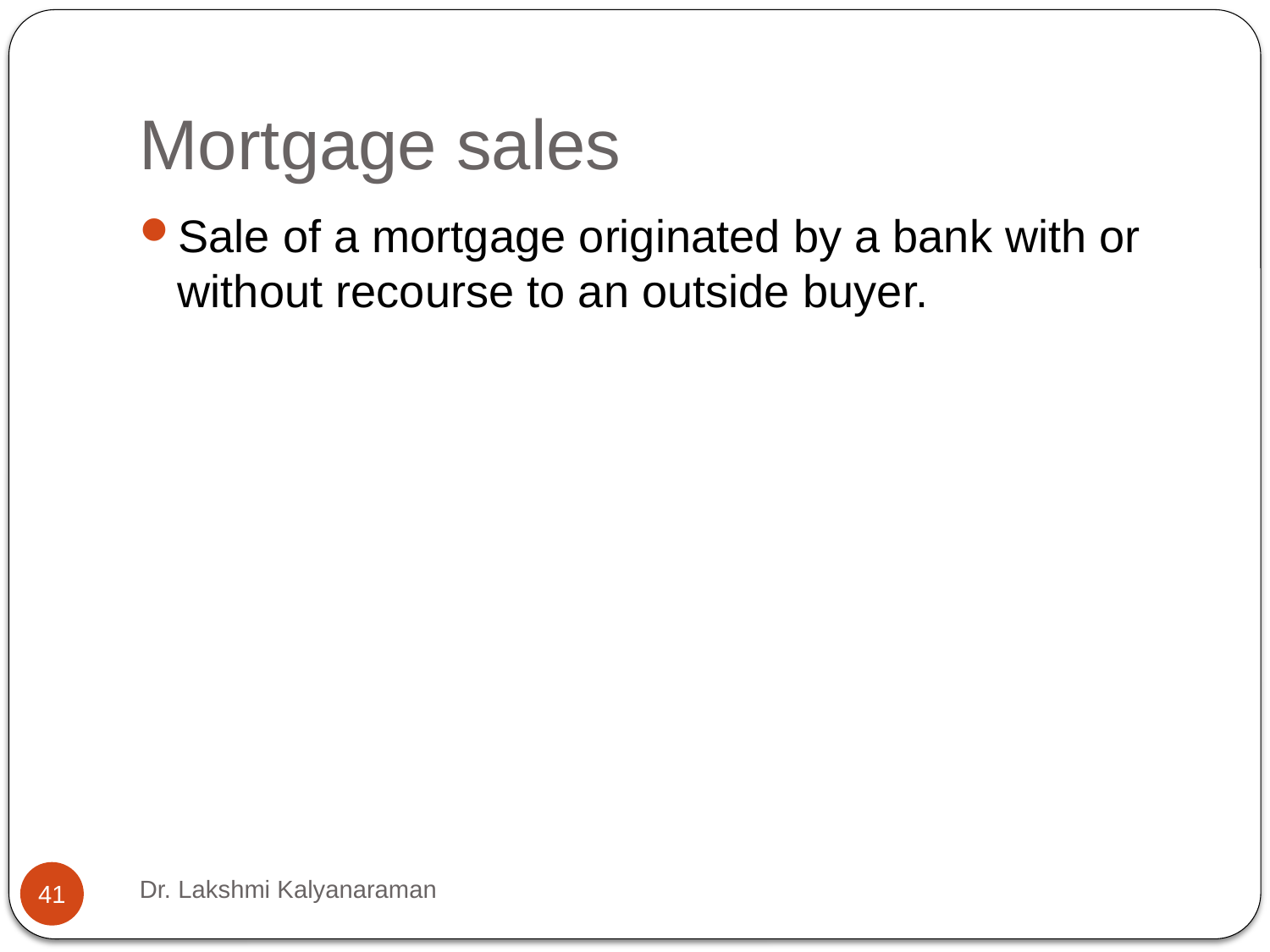

# Mortgage sales
Sale of a mortgage originated by a bank with or without recourse to an outside buyer.
Dr. Lakshmi Kalyanaraman
41